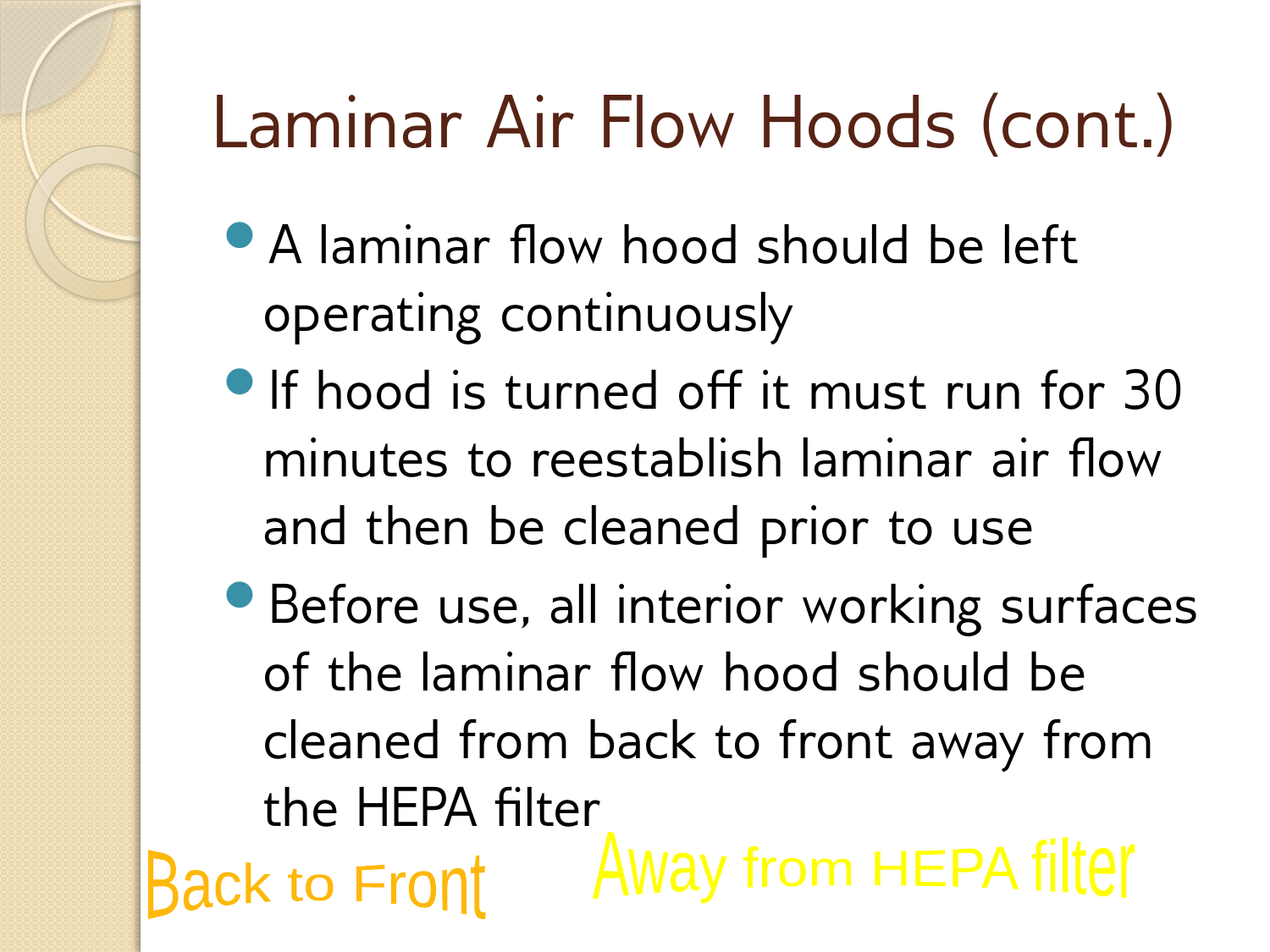

# Laminar Air Flow Hoods (cont.)
A laminar flow hood should be left operating continuously
If hood is turned off it must run for 30 minutes to reestablish laminar air flow and then be cleaned prior to use
Before use, all interior working surfaces of the laminar flow hood should be cleaned from back to front away from the HEPA filter
Away from HEPA filter
Back to Front